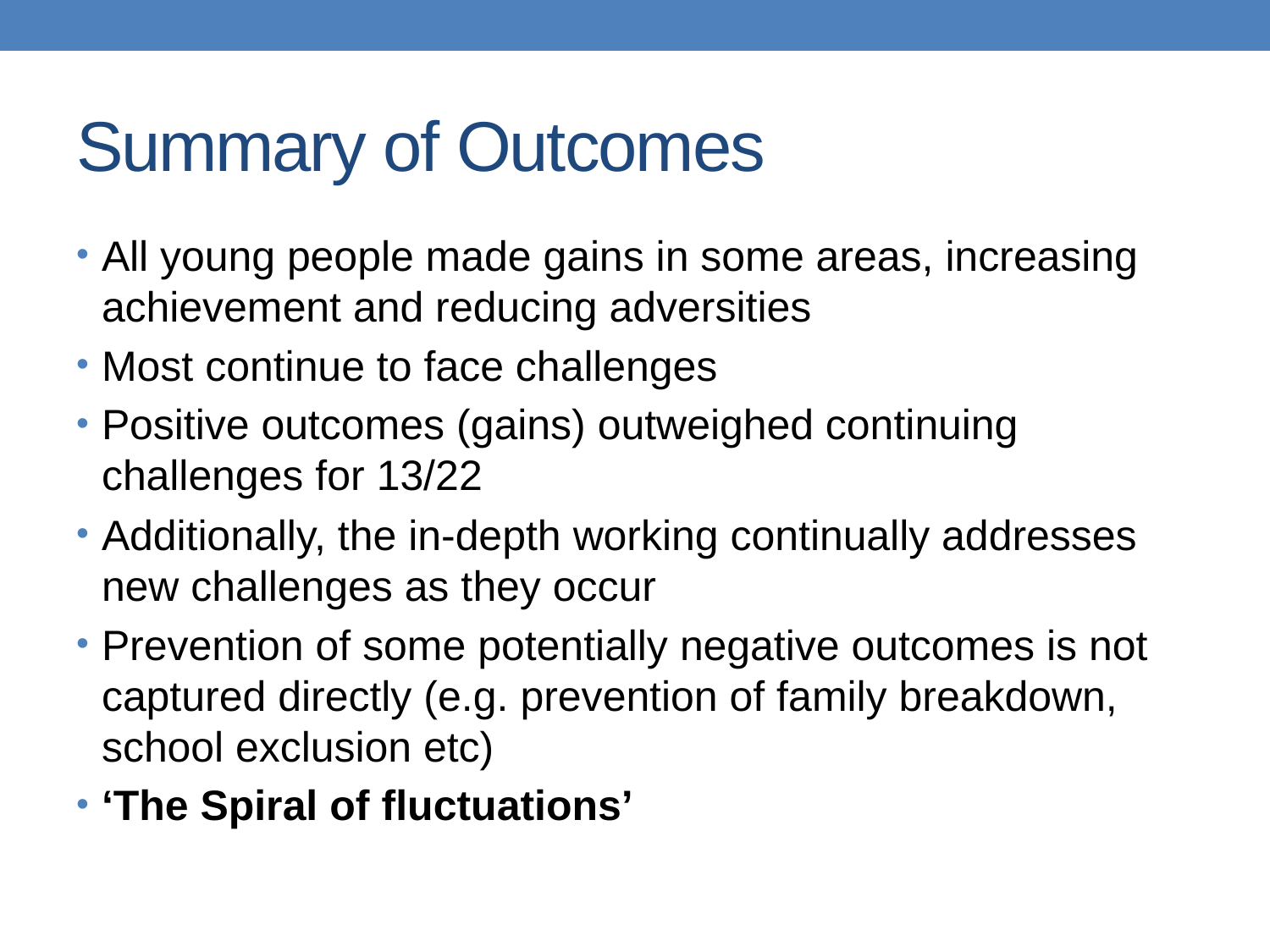

# Summary of Outcomes
All young people made gains in some areas, increasing achievement and reducing adversities
Most continue to face challenges
Positive outcomes (gains) outweighed continuing challenges for 13/22
Additionally, the in-depth working continually addresses new challenges as they occur
Prevention of some potentially negative outcomes is not captured directly (e.g. prevention of family breakdown, school exclusion etc)
‘The Spiral of fluctuations’